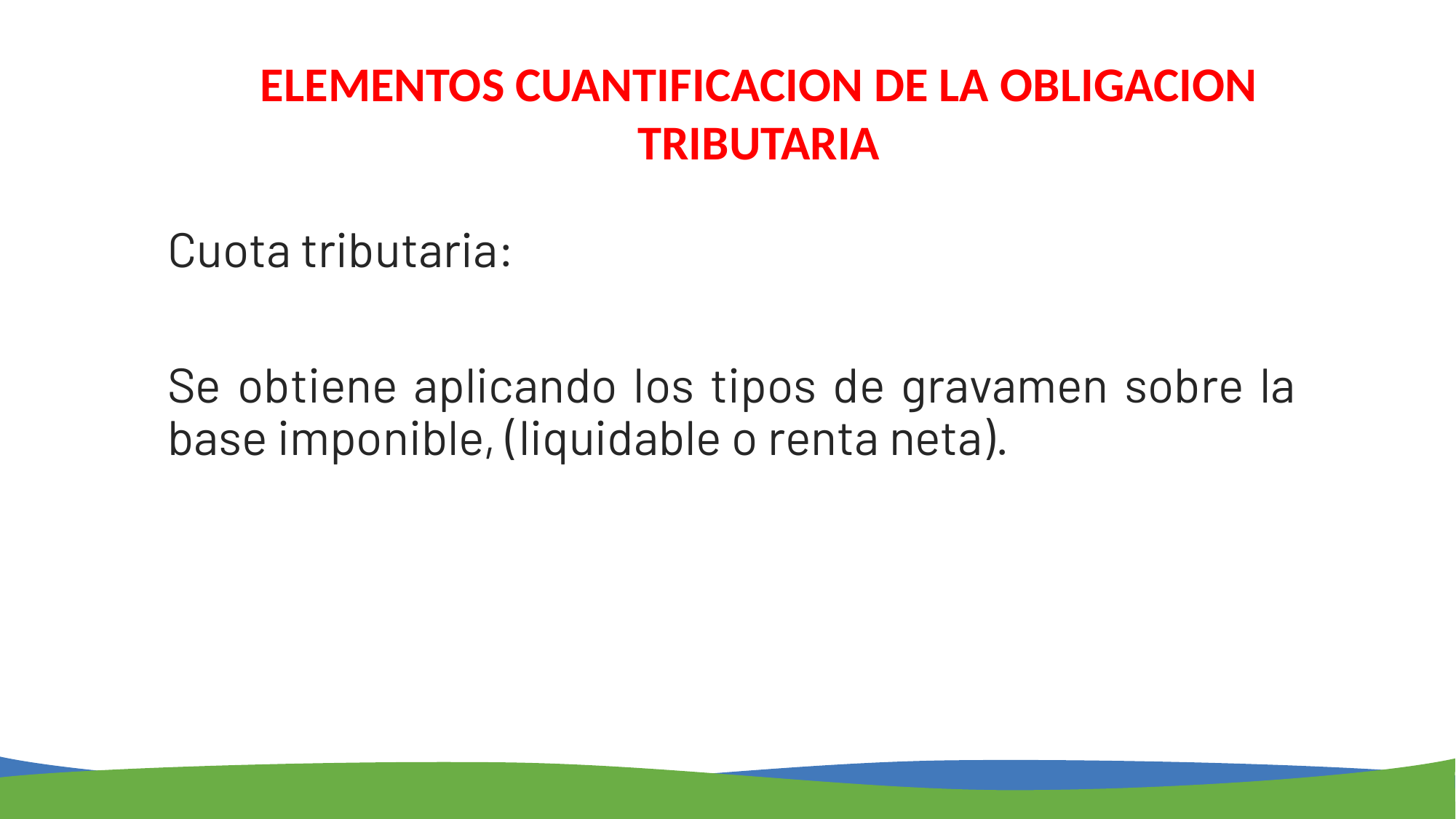

ELEMENTOS CUANTIFICACION DE LA OBLIGACION TRIBUTARIA
Cuota tributaria:

Se obtiene aplicando los tipos de gravamen sobre la base imponible, (liquidable o renta neta).